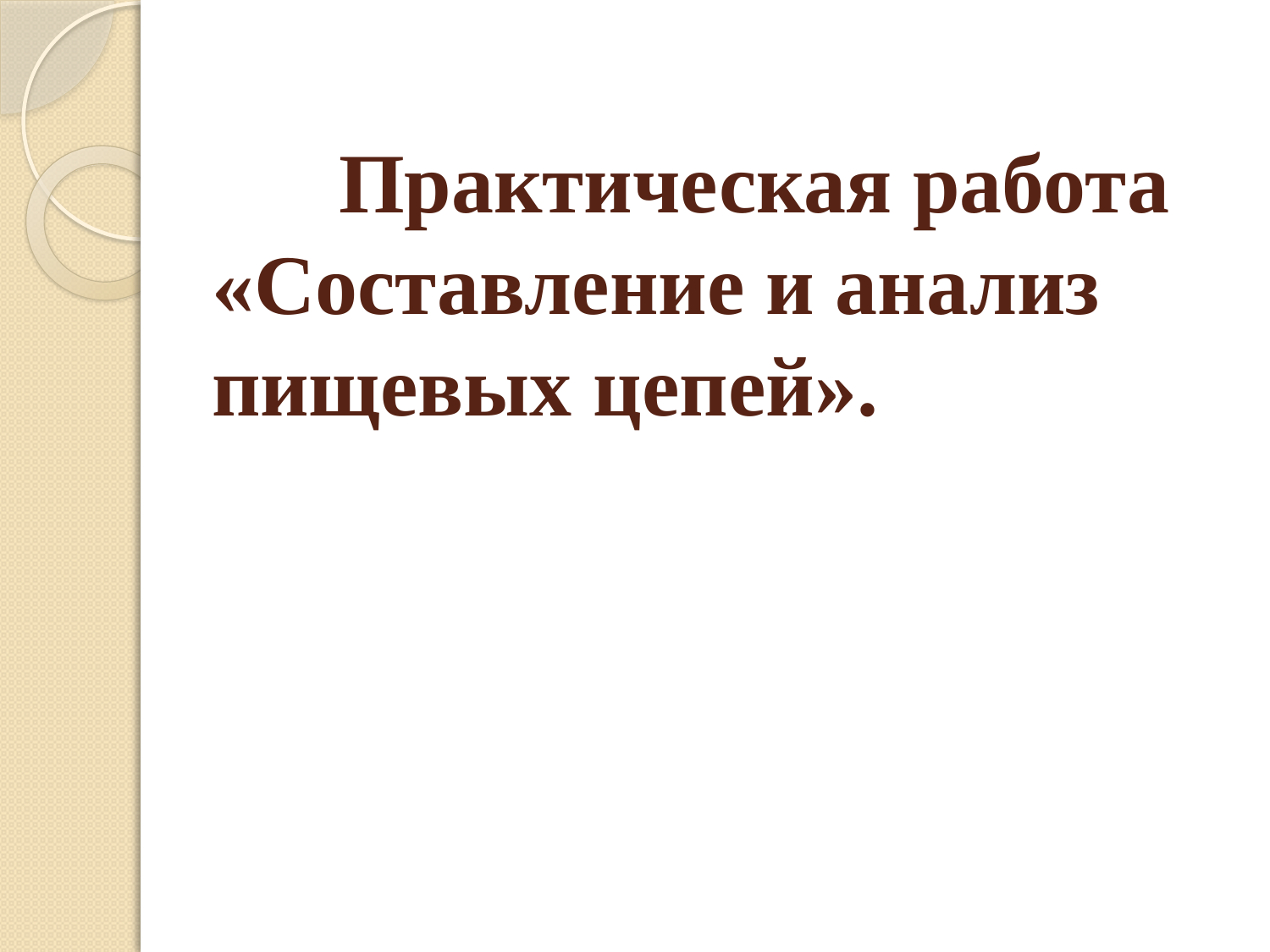

# Практическая работа «Составление и анализ пищевых цепей».